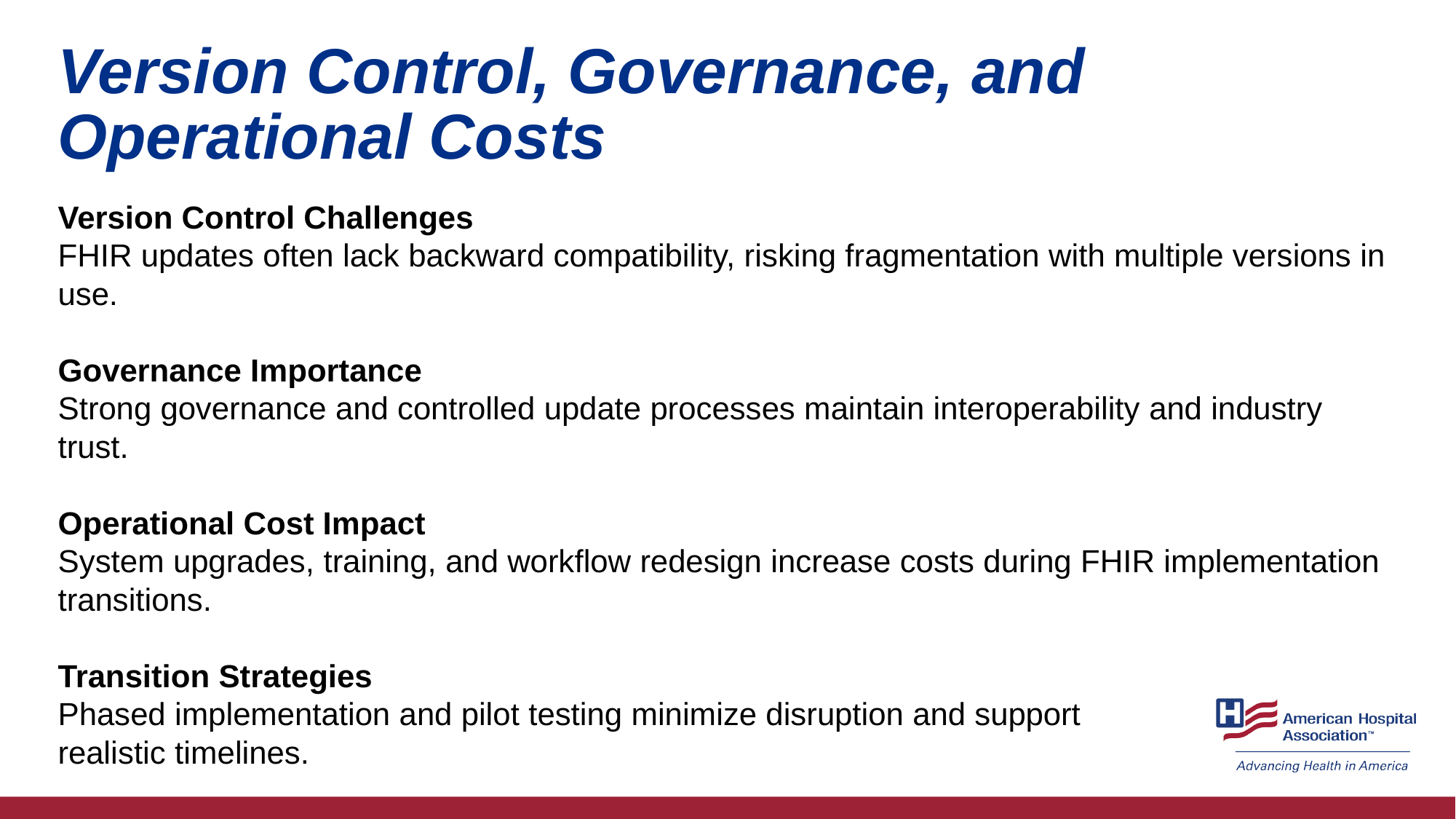

# Version Control, Governance, and Operational Costs
Version Control Challenges​
FHIR updates often lack backward compatibility, risking fragmentation with multiple versions in use.​

Governance Importance​
Strong governance and controlled update processes maintain interoperability and industry trust.​

Operational Cost Impact​
System upgrades, training, and workflow redesign increase costs during FHIR implementation transitions.​

Transition Strategies​
Phased implementation and pilot testing minimize disruption and support
realistic timelines.